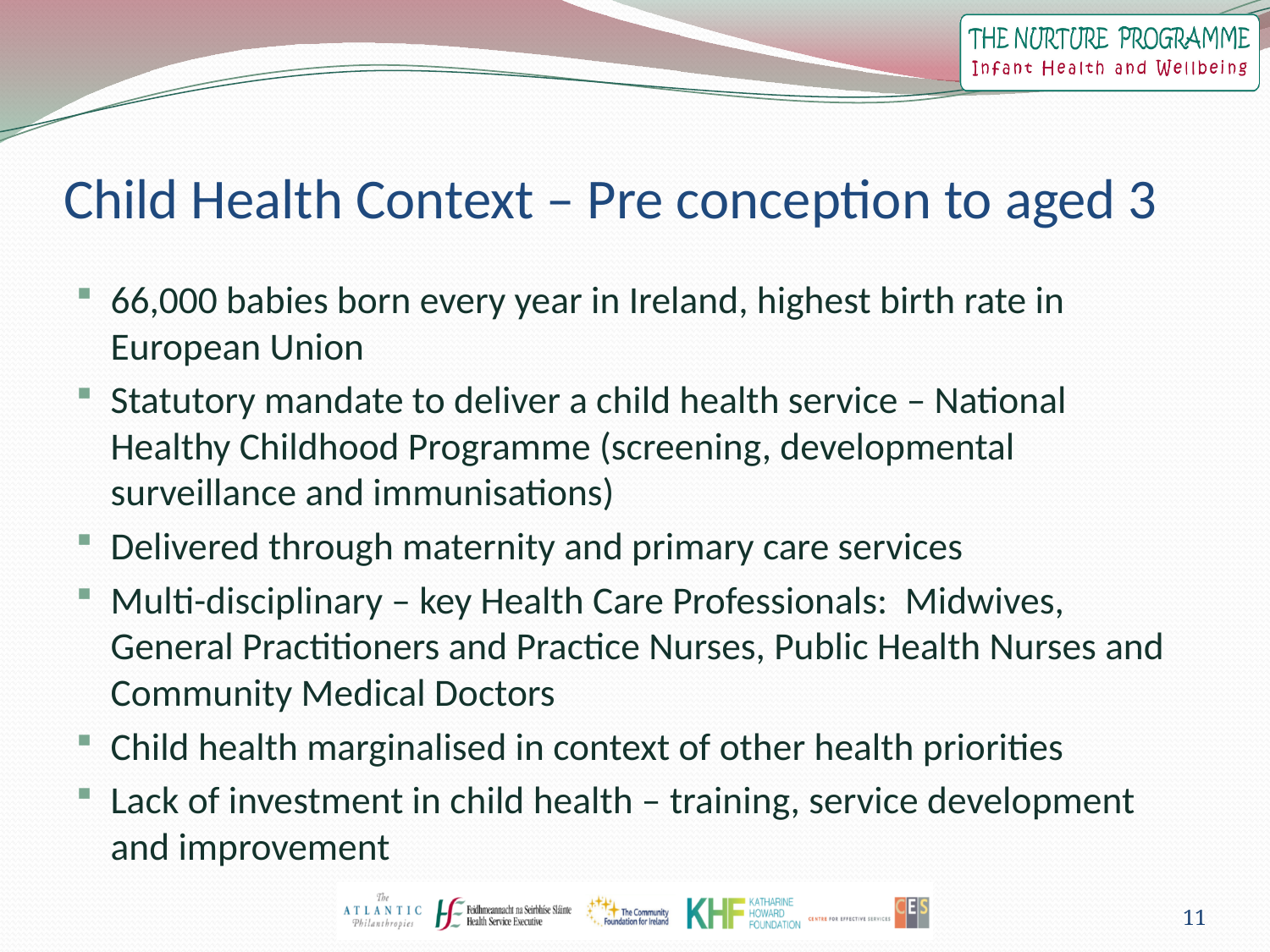

# Child Health Context – Pre conception to aged 3
66,000 babies born every year in Ireland, highest birth rate in European Union
Statutory mandate to deliver a child health service – National Healthy Childhood Programme (screening, developmental surveillance and immunisations)
Delivered through maternity and primary care services
Multi-disciplinary – key Health Care Professionals:  Midwives, General Practitioners and Practice Nurses, Public Health Nurses and Community Medical Doctors
Child health marginalised in context of other health priorities
Lack of investment in child health – training, service development and improvement

11